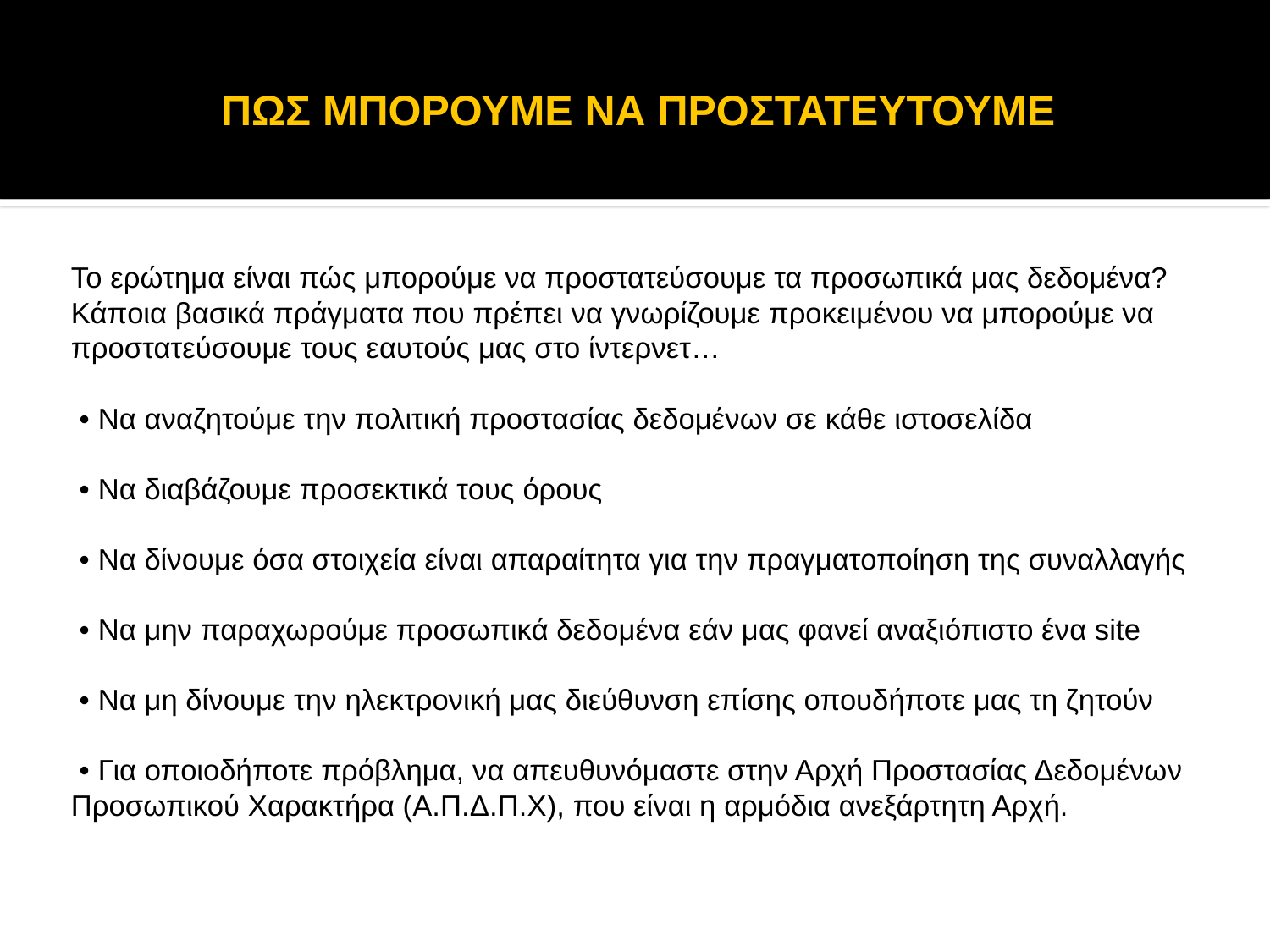

# ΠΩΣ ΜΠΟΡΟΥΜΕ ΝΑ ΠΡΟΣΤΑΤΕΥΤΟΥΜΕ
Το ερώτημα είναι πώς μπορούμε να προστατεύσουμε τα προσωπικά μας δεδομένα? Κάποια βασικά πράγματα που πρέπει να γνωρίζουμε προκειμένου να μπορούμε να προστατεύσουμε τους εαυτούς μας στο ίντερνετ…

 • Να αναζητούμε την πολιτική προστασίας δεδομένων σε κάθε ιστοσελίδα

 • Να διαβάζουμε προσεκτικά τους όρους

 • Να δίνουμε όσα στοιχεία είναι απαραίτητα για την πραγματοποίηση της συναλλαγής

 • Να μην παραχωρούμε προσωπικά δεδομένα εάν μας φανεί αναξιόπιστο ένα site

 • Να μη δίνουμε την ηλεκτρονική μας διεύθυνση επίσης οπουδήποτε μας τη ζητούν

 • Για οποιοδήποτε πρόβλημα, να απευθυνόμαστε στην Αρχή Προστασίας Δεδομένων Προσωπικού Χαρακτήρα (Α.Π.Δ.Π.Χ), που είναι η αρμόδια ανεξάρτητη Αρχή.